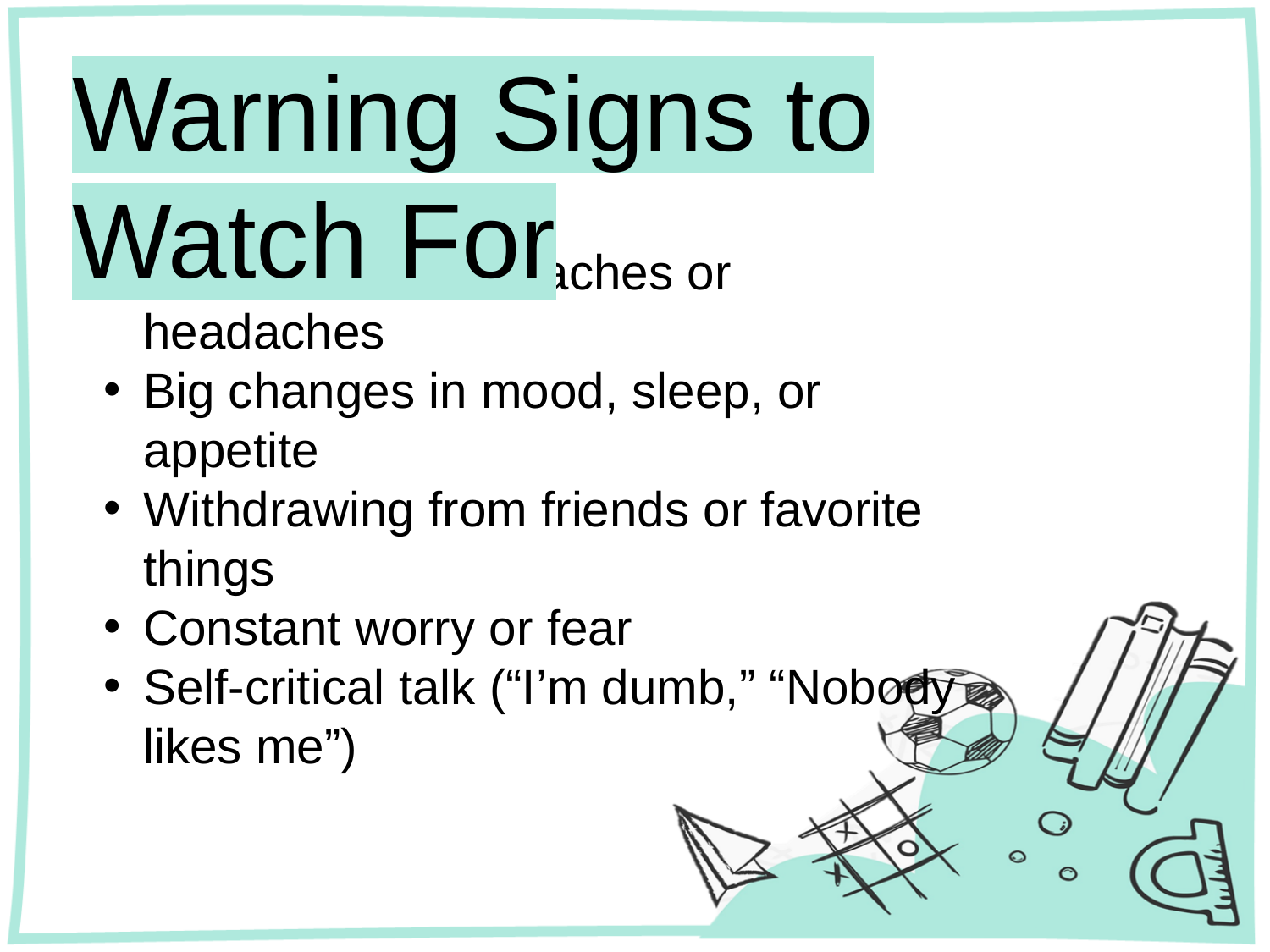

Warning Signs to Watch For
Frequent stomachaches or headaches
Big changes in mood, sleep, or appetite
Withdrawing from friends or favorite things
Constant worry or fear
Self-critical talk (“I’m dumb,” “Nobody likes me”)